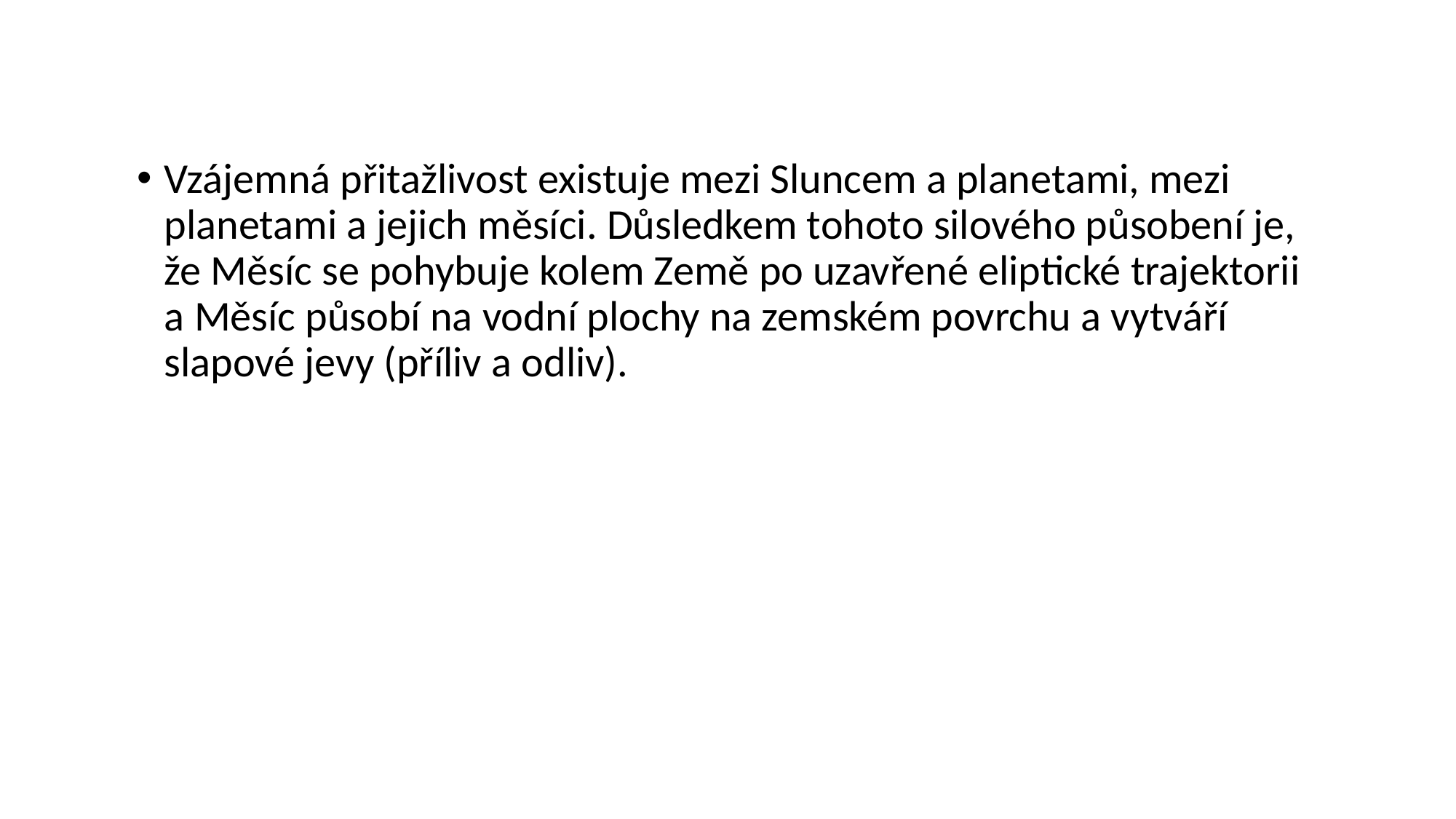

Vzájemná přitažlivost existuje mezi Sluncem a planetami, mezi planetami a jejich měsíci. Důsledkem tohoto silového působení je, že Měsíc se pohybuje kolem Země po uzavřené eliptické trajektorii a Měsíc působí na vodní plochy na zemském povrchu a vytváří slapové jevy (příliv a odliv).